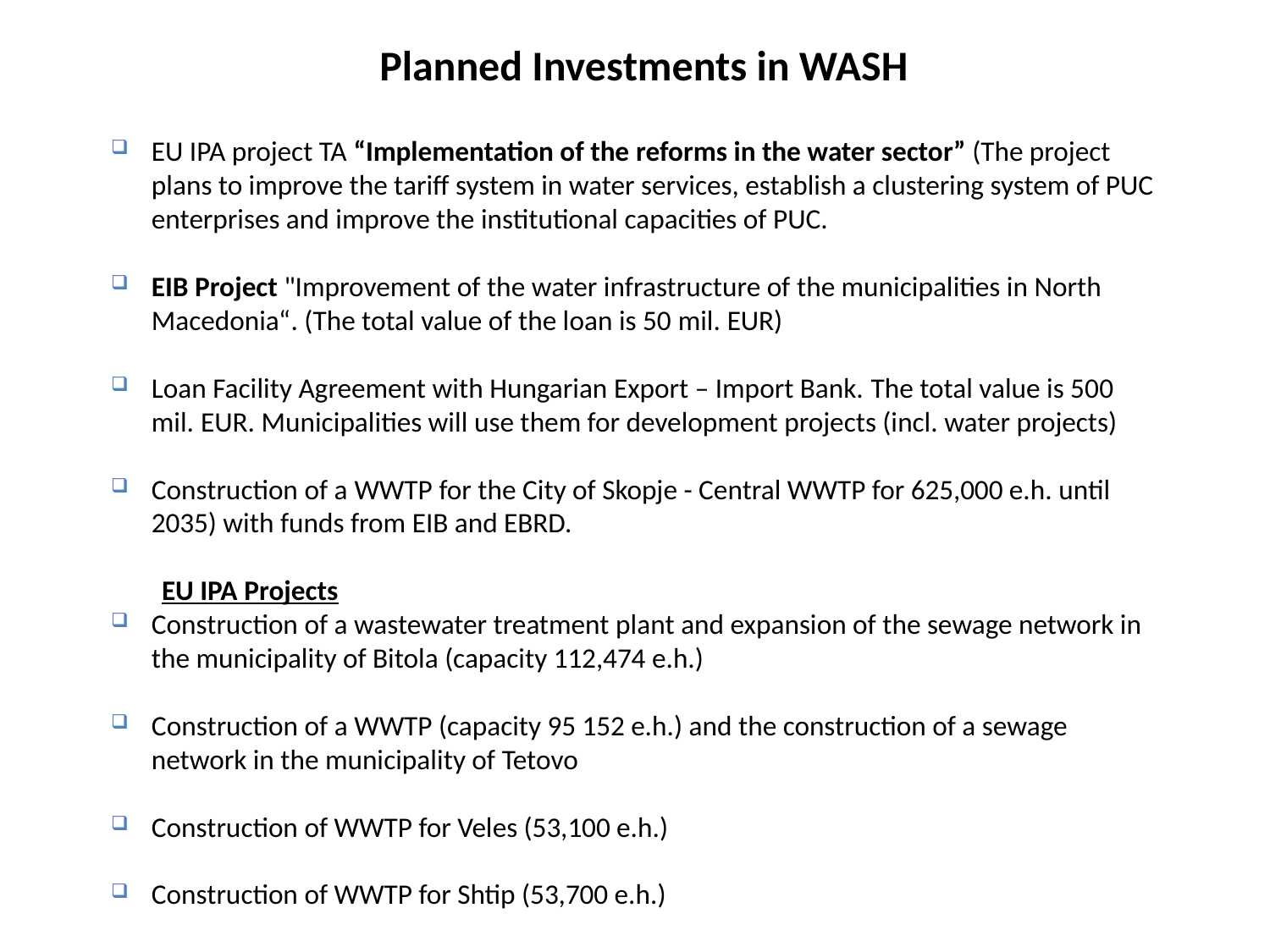

Planned Investments in WASH
EU IPA project TA “Implementation of the reforms in the water sector” (The project plans to improve the tariff system in water services, establish a clustering system of PUC enterprises and improve the institutional capacities of PUC.

EIB Project "Improvement of the water infrastructure of the municipalities in North Macedonia“. (The total value of the loan is 50 mil. EUR)

Loan Facility Agreement with Hungarian Export – Import Bank. The total value is 500 mil. EUR. Municipalities will use them for development projects (incl. water projects)

Construction of a WWTP for the City of Skopje - Central WWTP for 625,000 e.h. until 2035) with funds from EIB and EBRD.

        EU IPA Projects
Construction of a wastewater treatment plant and expansion of the sewage network in the municipality of Bitola (capacity 112,474 e.h.)

Construction of a WWTP (capacity 95 152 e.h.) and the construction of a sewage network in the municipality of Tetovo

Construction of WWTP for Veles (53,100 e.h.)

Construction of WWTP for Shtip (53,700 e.h.)